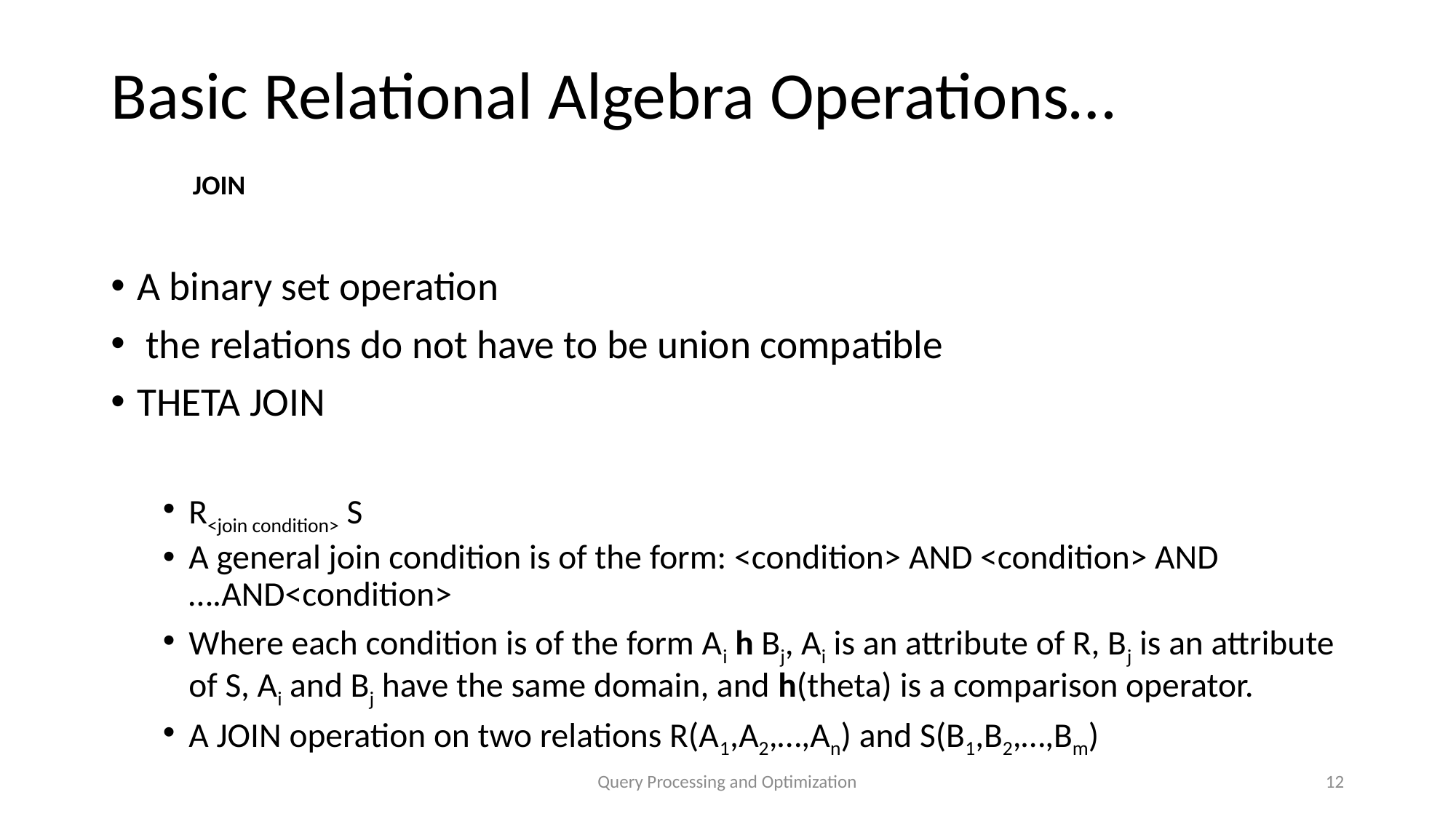

# Basic Relational Algebra Operations…
JOIN
A binary set operation
 the relations do not have to be union compatible
THETA JOIN

R<join condition> S
A general join condition is of the form: <condition> AND <condition> AND ….AND<condition>
Where each condition is of the form Ai h Bj, Ai is an attribute of R, Bj is an attribute of S, Ai and Bj have the same domain, and h(theta) is a comparison operator.
A JOIN operation on two relations R(A1,A2,…,An) and S(B1,B2,…,Bm)

Query Processing and Optimization
12